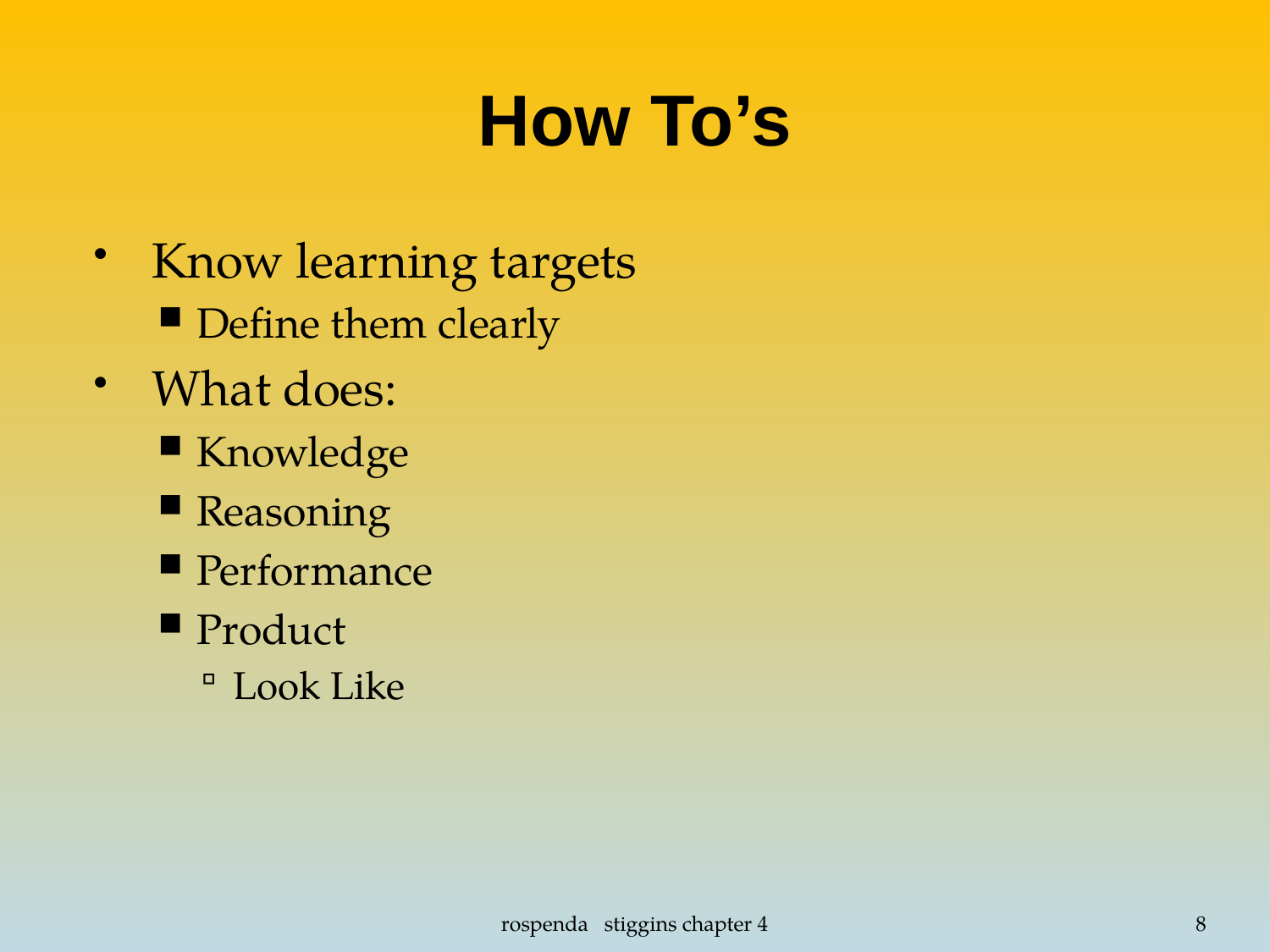

# How To’s
Know learning targets
Define them clearly
What does:
Knowledge
Reasoning
Performance
Product
Look Like
rospenda   stiggins chapter 4
8